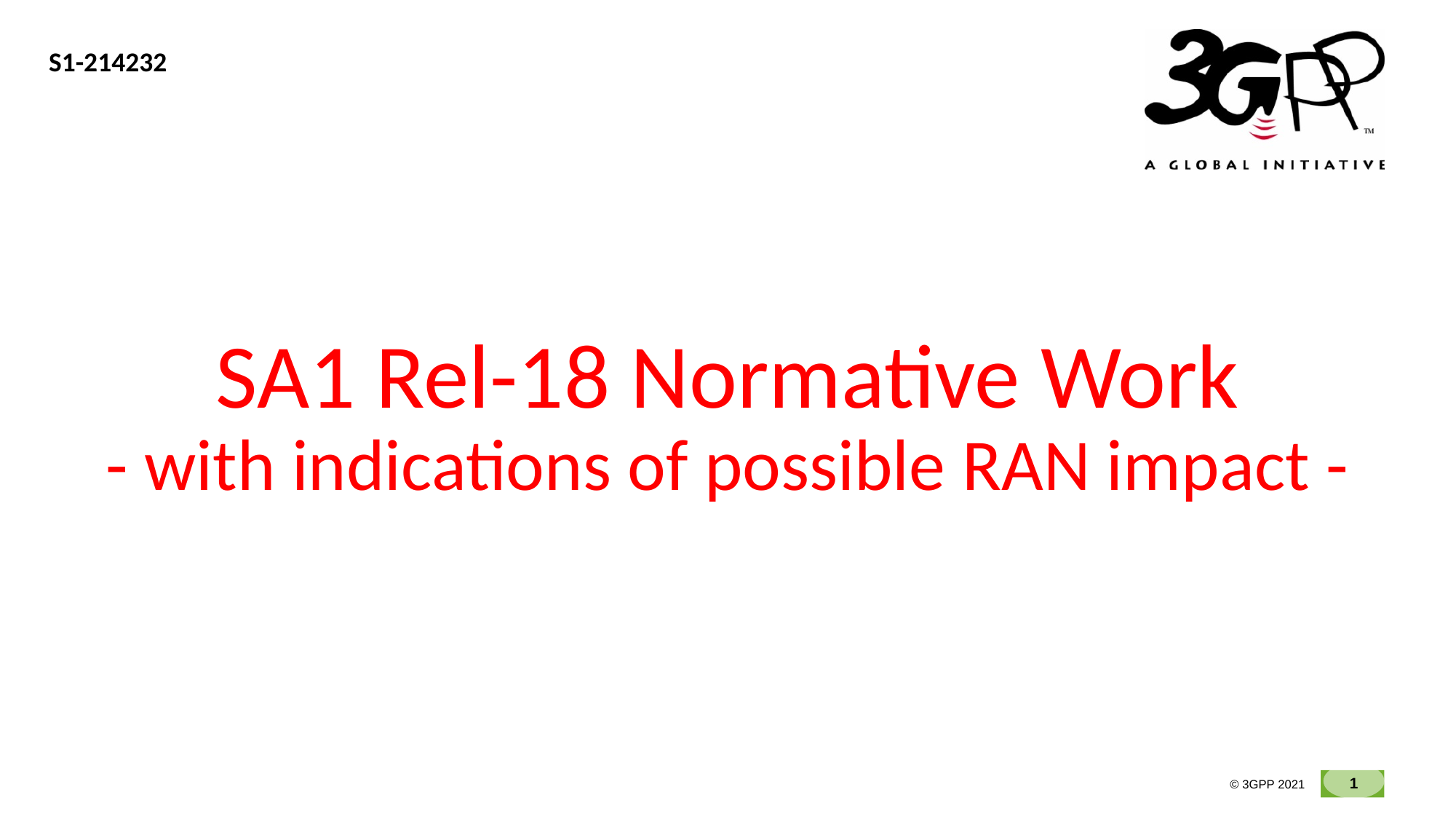

S1-214232
# SA1 Rel-18 Normative Work - with indications of possible RAN impact -